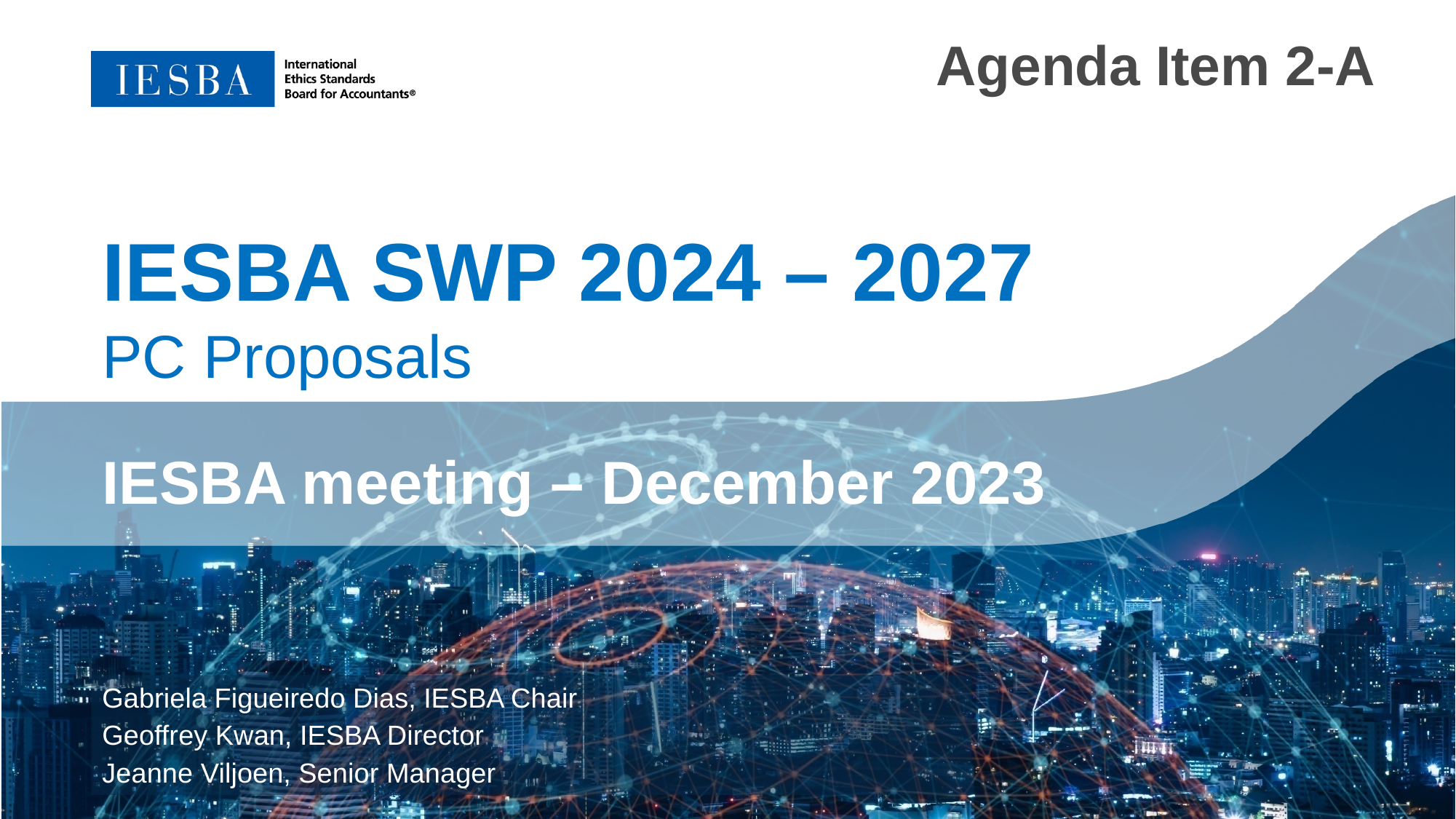

Agenda Item 2-A
IESBA SWP 2024 – 2027
PC Proposals
IESBA meeting – December 2023
Gabriela Figueiredo Dias, IESBA Chair
Geoffrey Kwan, IESBA Director
Jeanne Viljoen, Senior Manager